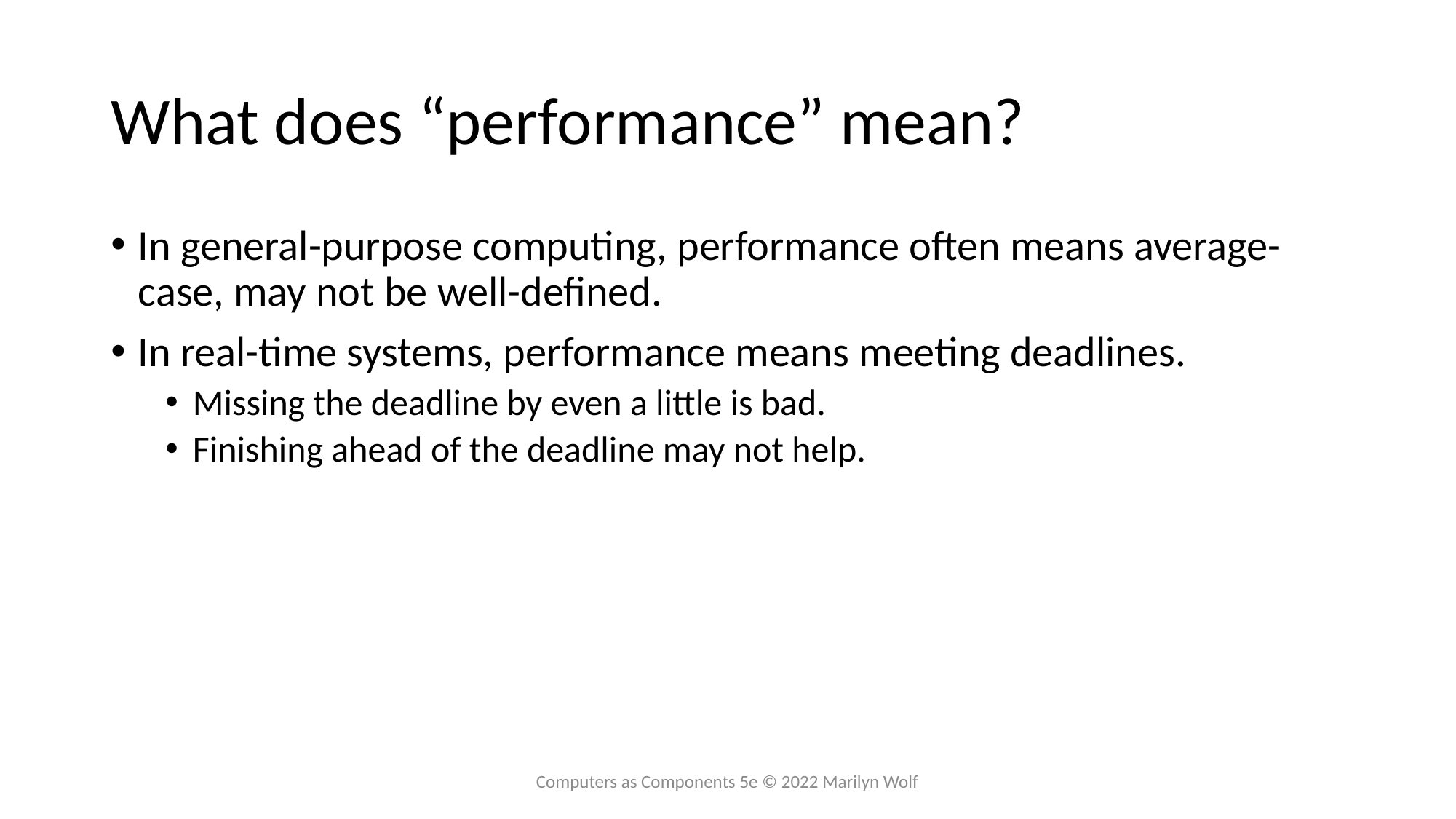

# What does “performance” mean?
In general-purpose computing, performance often means average-case, may not be well-defined.
In real-time systems, performance means meeting deadlines.
Missing the deadline by even a little is bad.
Finishing ahead of the deadline may not help.
Computers as Components 5e © 2022 Marilyn Wolf